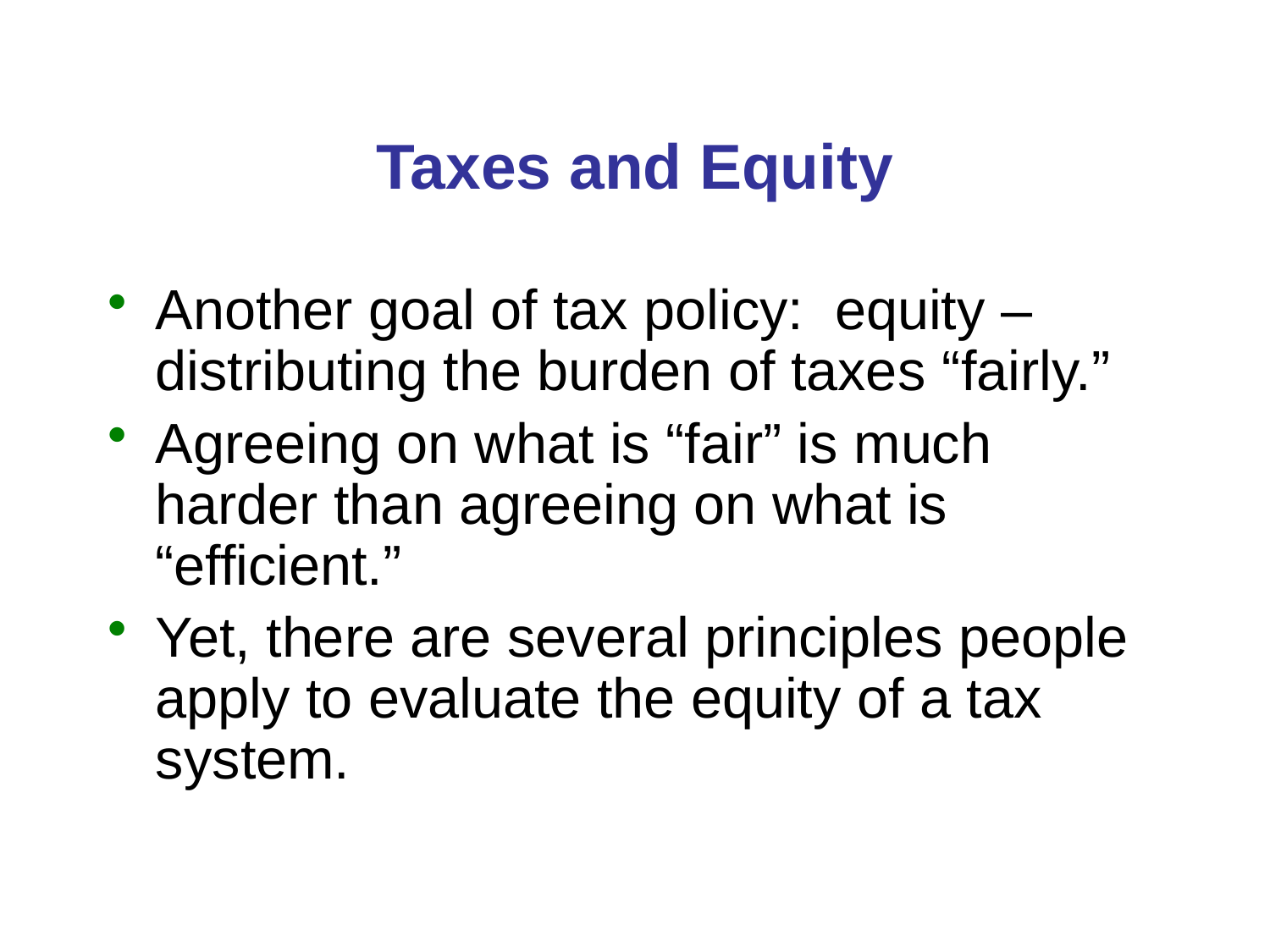

0
# Taxes and Equity
Another goal of tax policy:  equity – distributing the burden of taxes “fairly.”
Agreeing on what is “fair” is much harder than agreeing on what is “efficient.”
Yet, there are several principles people apply to evaluate the equity of a tax system.